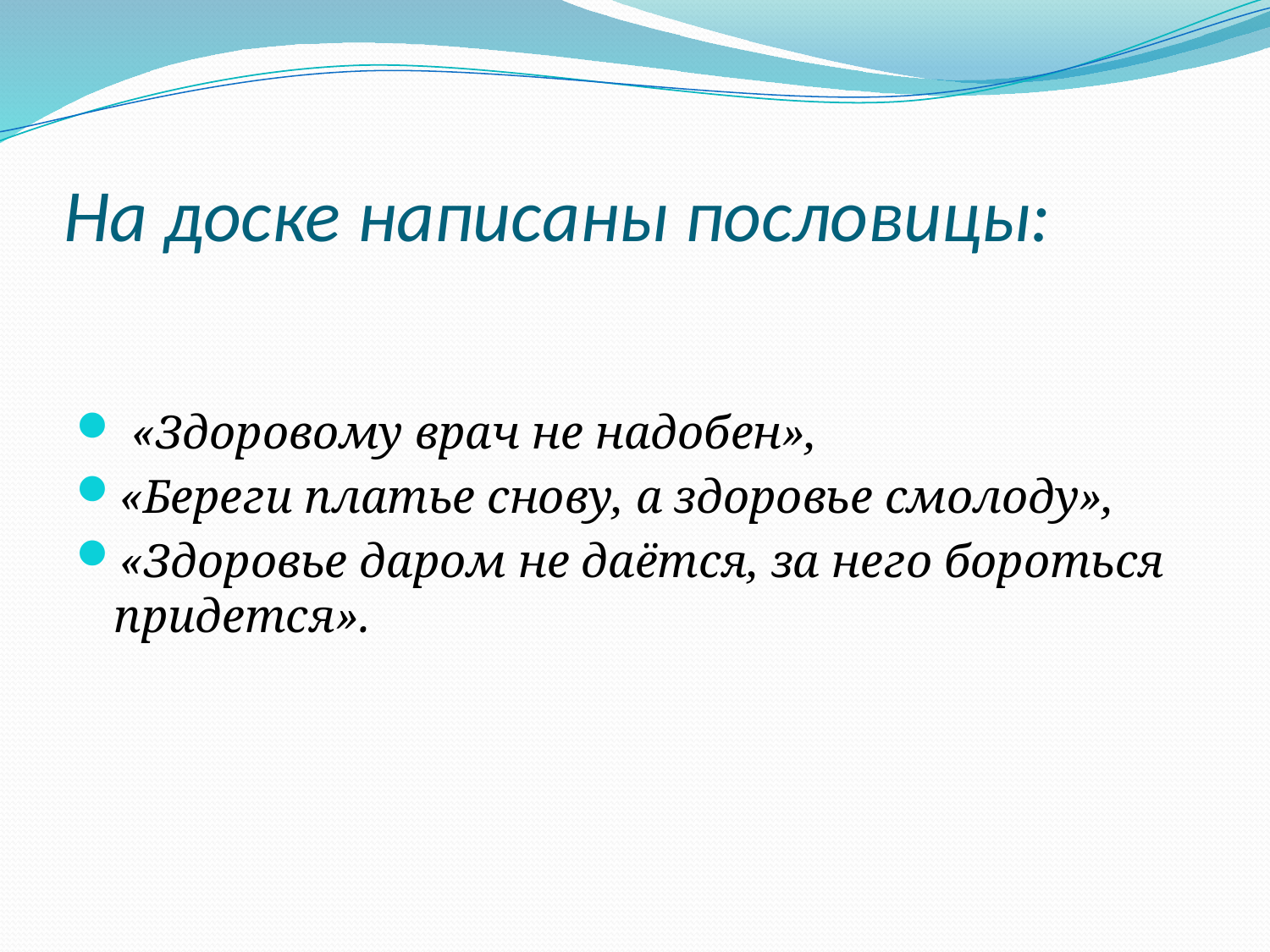

# На доске написаны пословицы:

 «Здоровому врач не надобен»,
«Береги платье снову, а здоровье смолоду»,
«Здоровье даром не даётся, за него бороться придется».